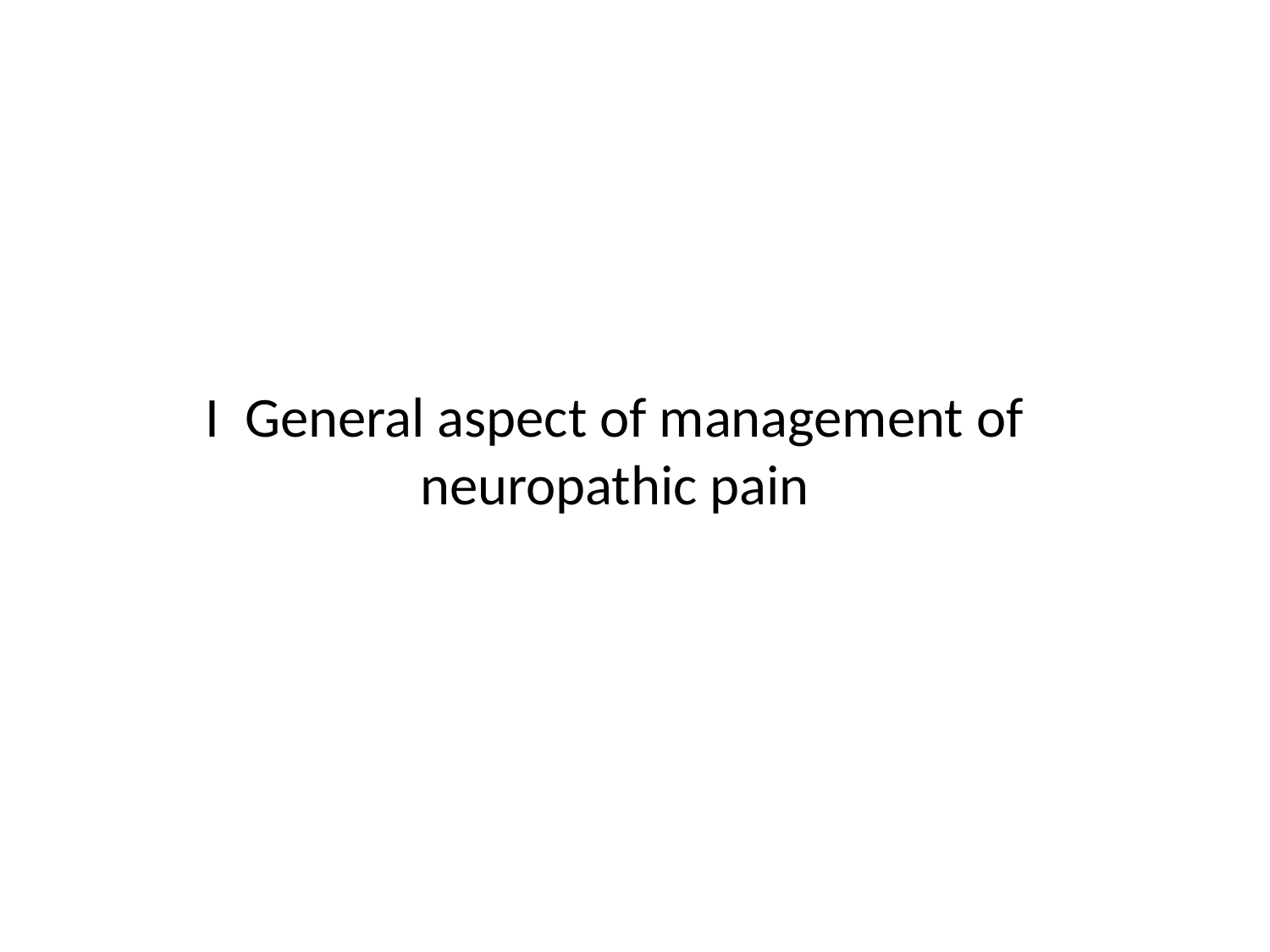

# I  General aspect of management of neuropathic pain